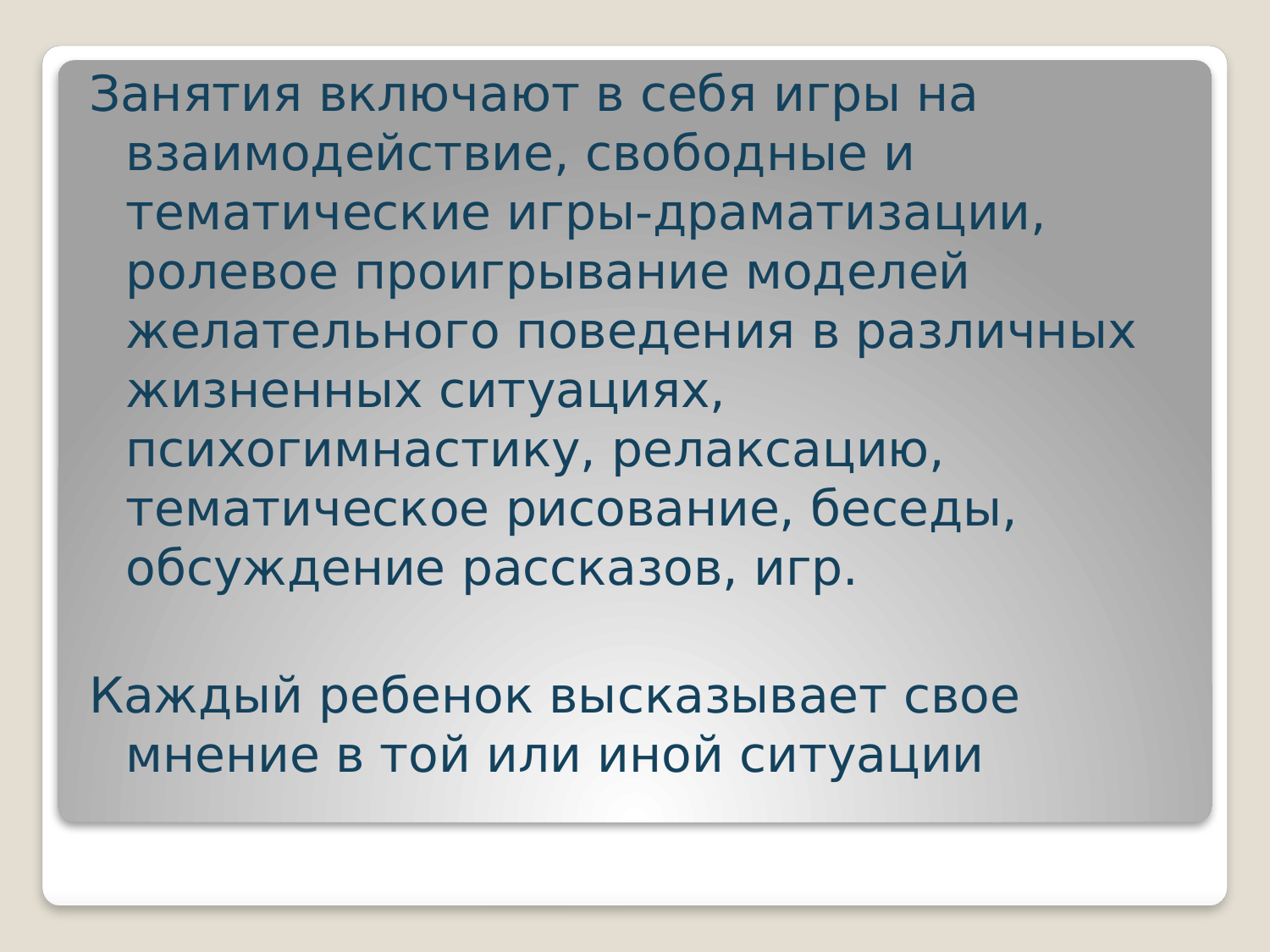

Занятия включают в себя игры на взаимодействие, свободные и тематические игры-драматизации, ролевое проигрывание моделей желательного поведения в различных жизненных ситуациях, психогимнастику, релаксацию, тематическое рисование, беседы, обсуждение рассказов, игр.

Каждый ребенок высказывает свое мнение в той или иной ситуации